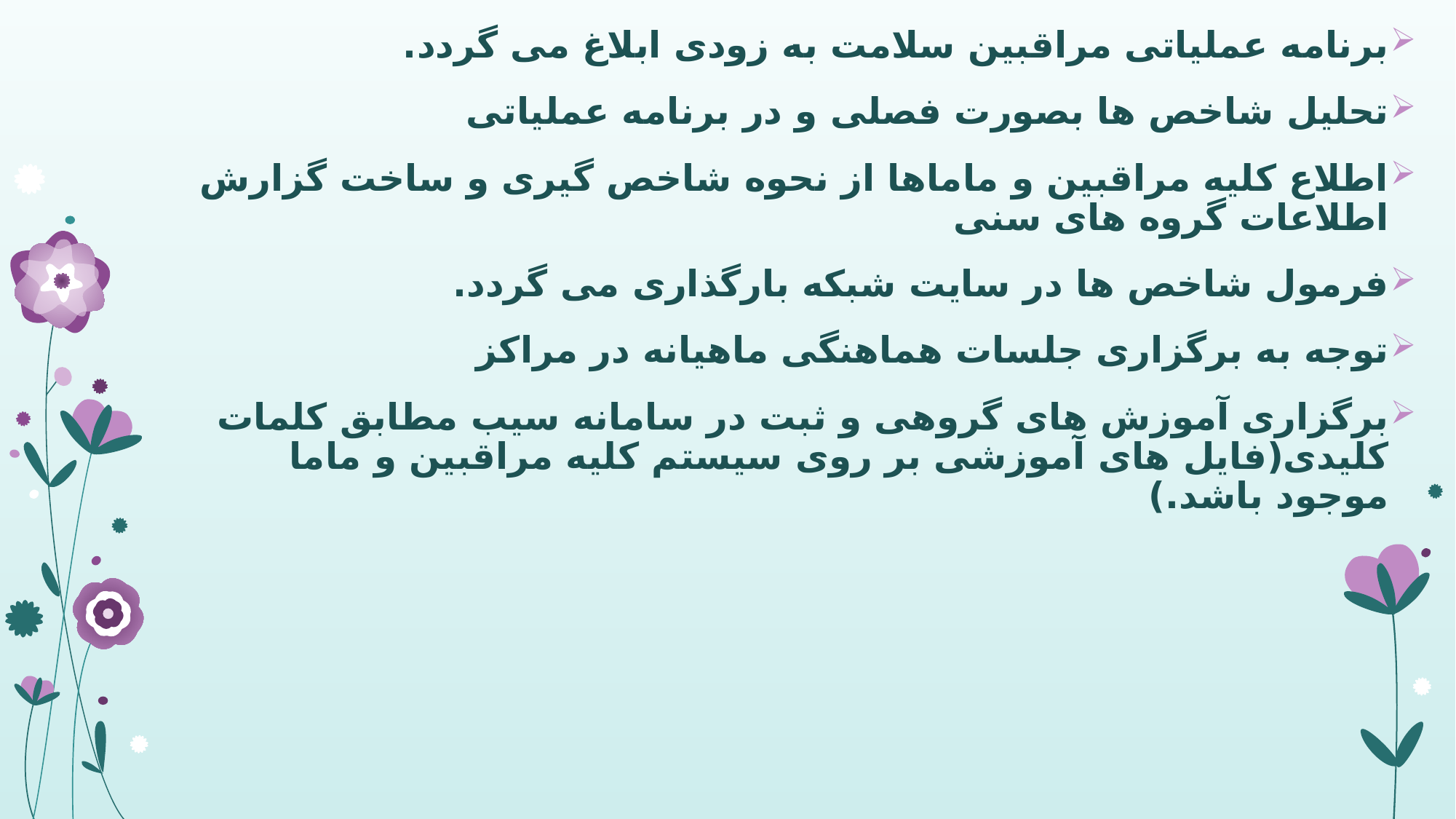

برنامه عملیاتی مراقبین سلامت به زودی ابلاغ می گردد.
تحلیل شاخص ها بصورت فصلی و در برنامه عملیاتی
اطلاع کلیه مراقبین و ماماها از نحوه شاخص گیری و ساخت گزارش اطلاعات گروه های سنی
فرمول شاخص ها در سایت شبکه بارگذاری می گردد.
توجه به برگزاری جلسات هماهنگی ماهیانه در مراکز
برگزاری آموزش های گروهی و ثبت در سامانه سیب مطابق کلمات کلیدی(فایل های آموزشی بر روی سیستم کلیه مراقبین و ماما موجود باشد.)